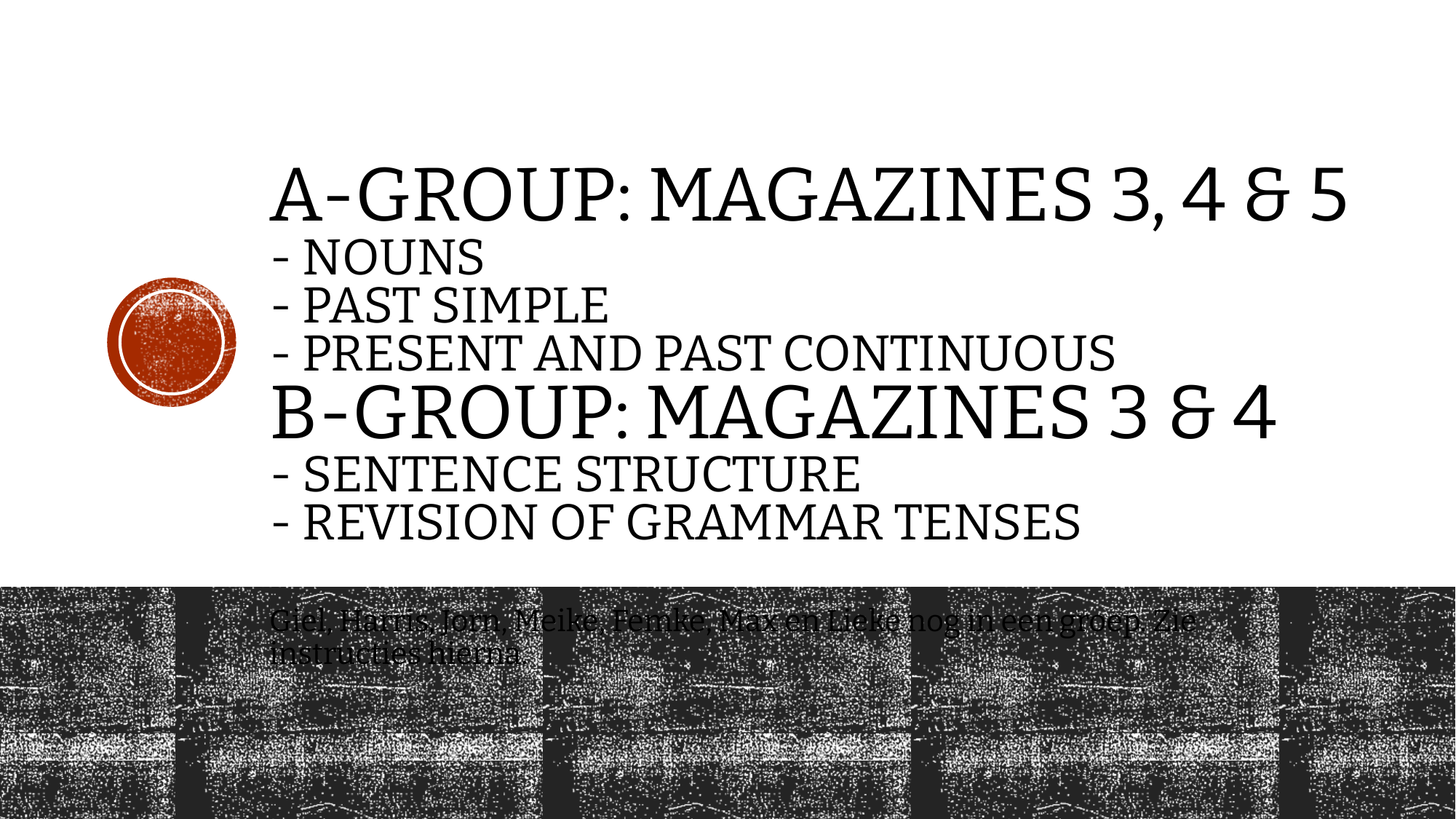

# A-group: magazines 3, 4 & 5 - Nouns - past simple - present and past continuous B-group: magazines 3 & 4 - sentence structure - revision of grammar tenses
Giel, Harris, Jorn, Meike, Femke, Max en Lieke nog in een groep. Zie instructies hierna.